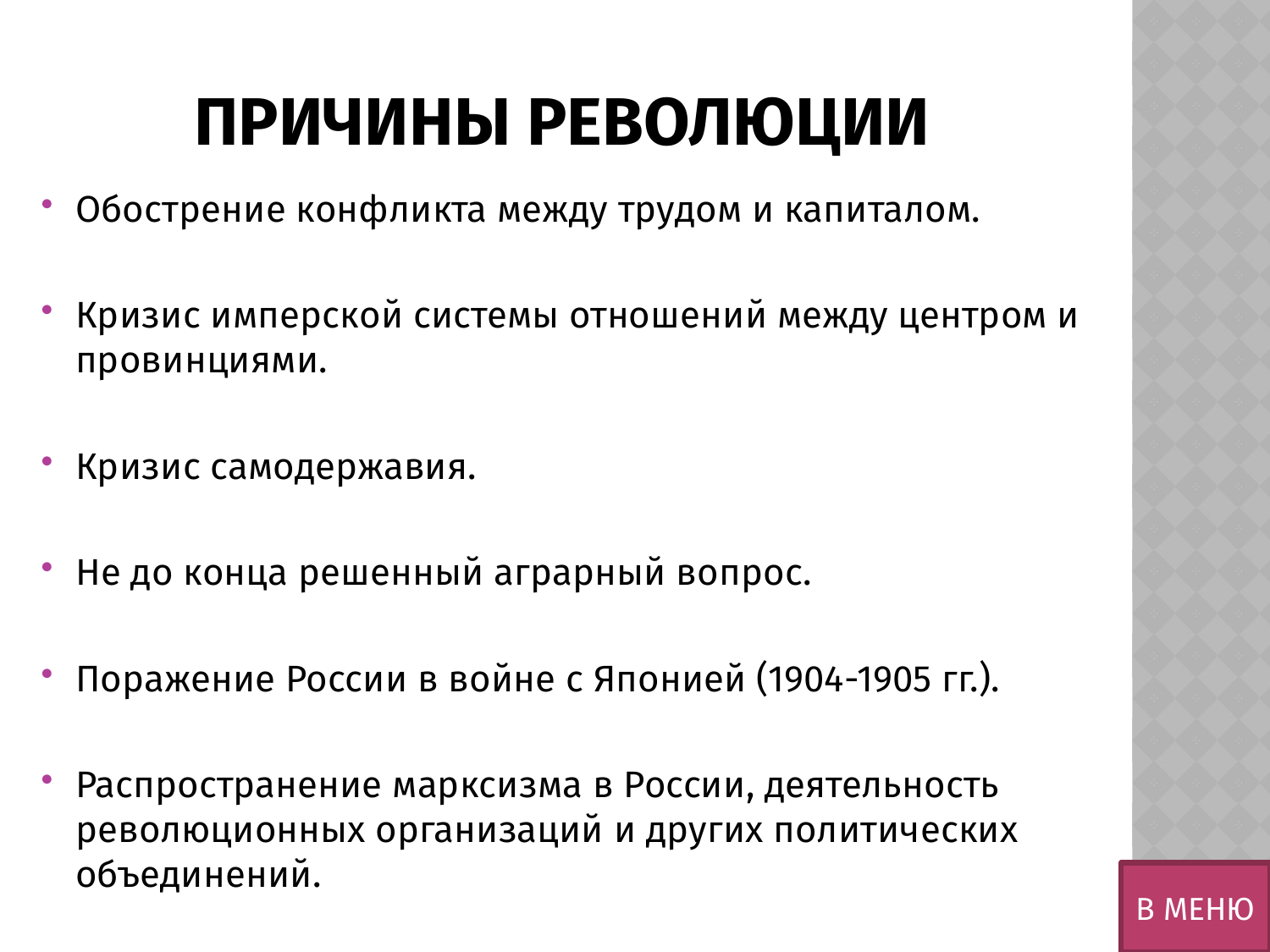

# Причины революции
Обострение конфликта между трудом и капиталом.

Кризис имперской системы отношений между центром и провинциями.

Кризис самодержавия.

Не до конца решенный аграрный вопрос.

Поражение России в войне с Японией (1904-1905 гг.).

Распространение марксизма в России, деятельность революционных организаций и других политических объединений.
В МЕНЮ